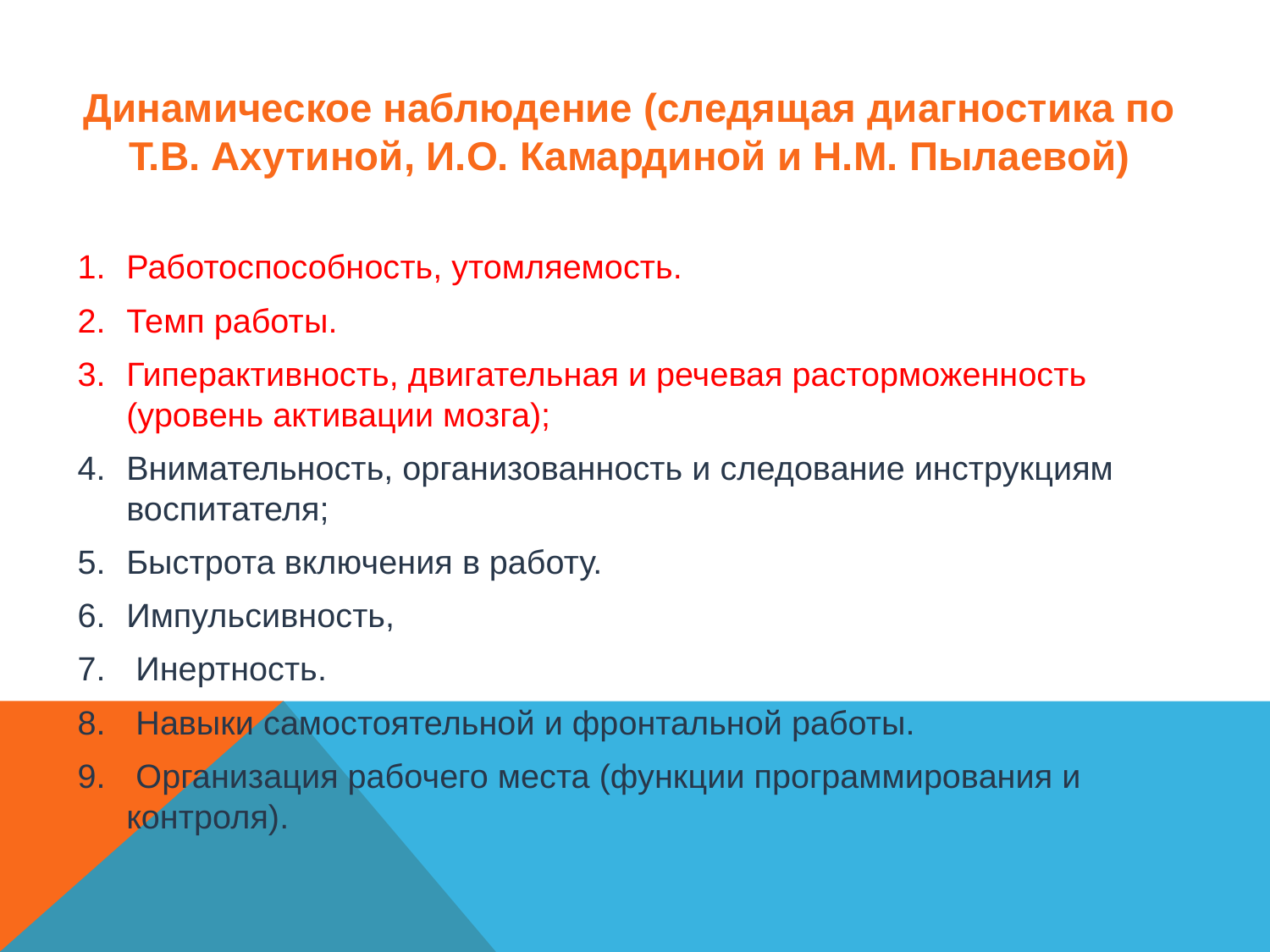

Динамическое наблюдение (следящая диагностика по Т.В. Ахутиной, И.О. Камардиной и Н.М. Пылаевой)

Работоспособность, утомляемость.
Темп работы.
Гиперактивность, двигательная и речевая расторможенность (уровень активации мозга);
Внимательность, организованность и следование инструкциям воспитателя;
Быстрота включения в работу.
Импульсивность,
 Инертность.
 Навыки самостоятельной и фронтальной работы.
 Организация рабочего места (функции программирования и контроля).